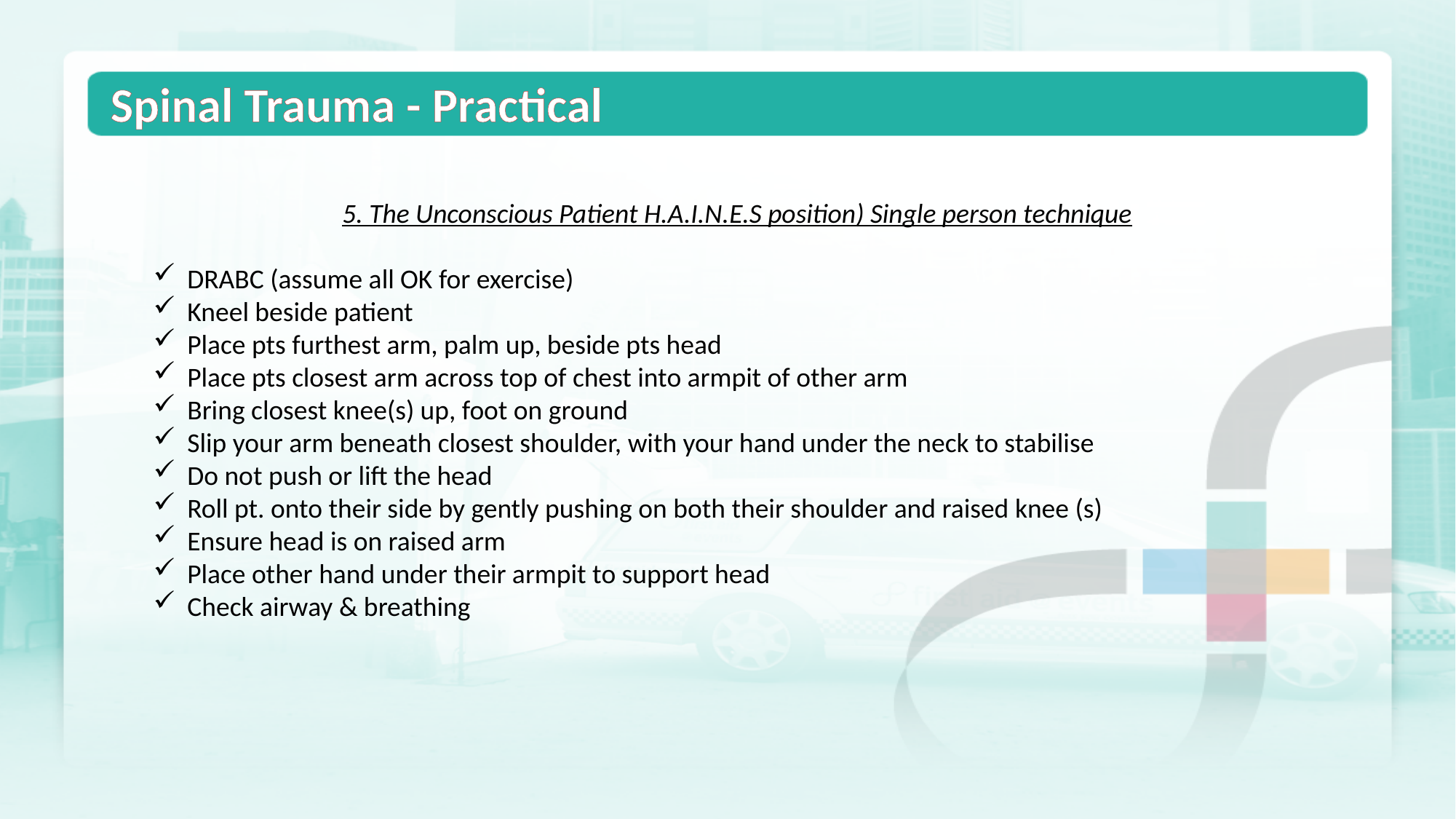

Spinal Trauma - Practical
5. The Unconscious Patient H.A.I.N.E.S position) Single person technique

DRABC (assume all OK for exercise)
Kneel beside patient
Place pts furthest arm, palm up, beside pts head
Place pts closest arm across top of chest into armpit of other arm
Bring closest knee(s) up, foot on ground
Slip your arm beneath closest shoulder, with your hand under the neck to stabilise
Do not push or lift the head
Roll pt. onto their side by gently pushing on both their shoulder and raised knee (s)
Ensure head is on raised arm
Place other hand under their armpit to support head
Check airway & breathing